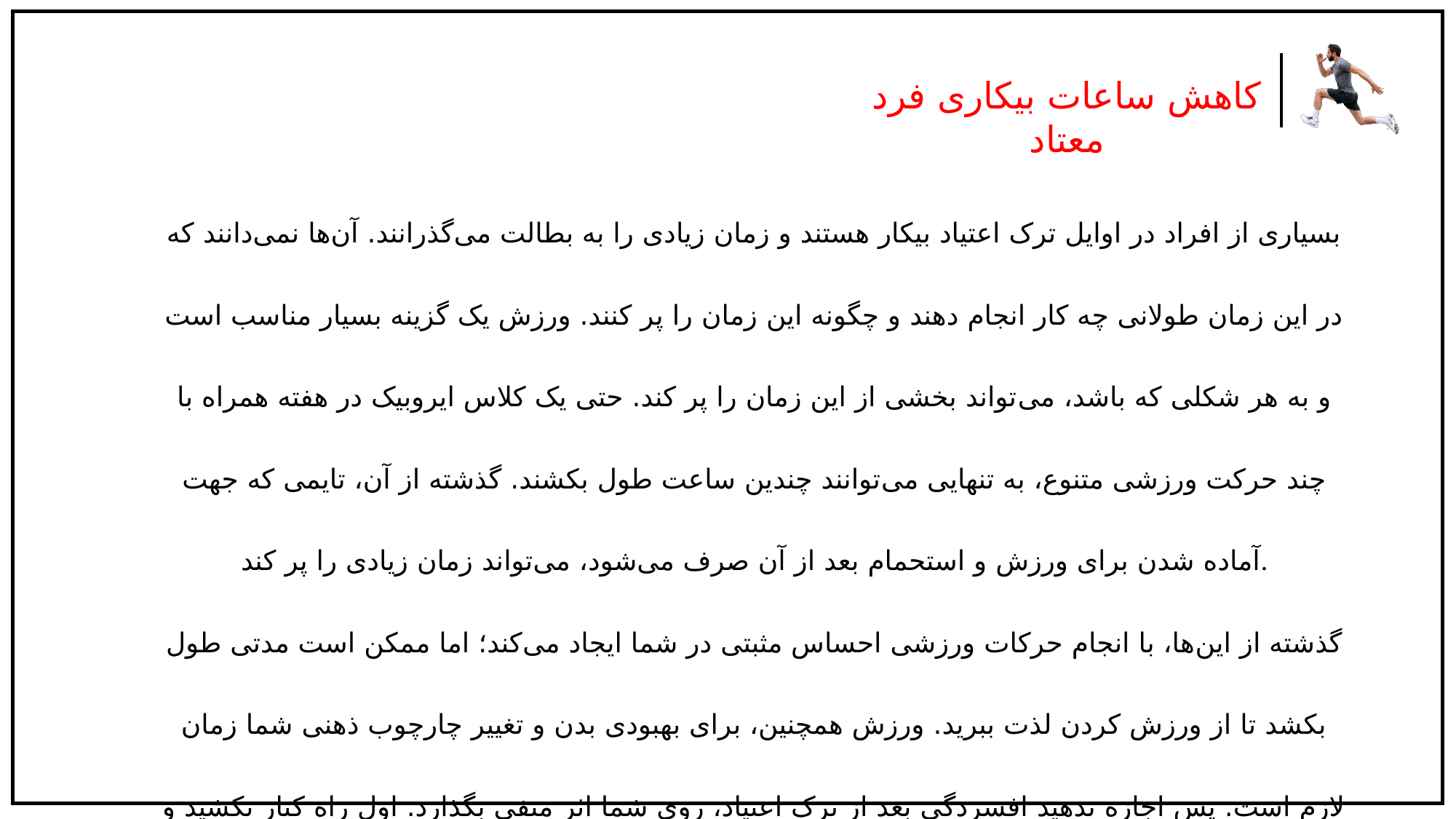

کاهش ساعات بیکاری فرد معتاد
بسیاری از افراد در اوایل ترک اعتیاد بیکار هستند و زمان زیادی را به بطالت می‌گذرانند. آن‌ها نمی‌دانند که در این زمان طولانی چه کار انجام دهند و چگونه این زمان را پر کنند. ورزش یک گزینه بسیار مناسب است و به هر شکلی که باشد، می‌تواند بخشی از این زمان را پر کند. حتی یک کلاس ایروبیک در هفته همراه با چند حرکت ورزشی متنوع، به تنهایی می‌توانند چندین ساعت طول بکشند. گذشته از آن، تایمی که جهت آماده شدن برای ورزش و استحمام بعد از آن صرف می‌شود، می‌تواند زمان زیادی را پر کند.
گذشته از این‌ها، با انجام حرکات ورزشی احساس مثبتی در شما ایجاد می‌کند؛ اما ممکن است مدتی طول بکشد تا از ورزش کردن لذت ببرید. ورزش همچنین، برای بهبودی بدن و تغییر چارچوب ذهنی شما زمان لازم است. پس اجازه ندهید افسردگی بعد از ترک اعتیاد، روی شما اثر منفی بگذارد. اول راه کنار نکشید و ورزش را کنار نگذارید.